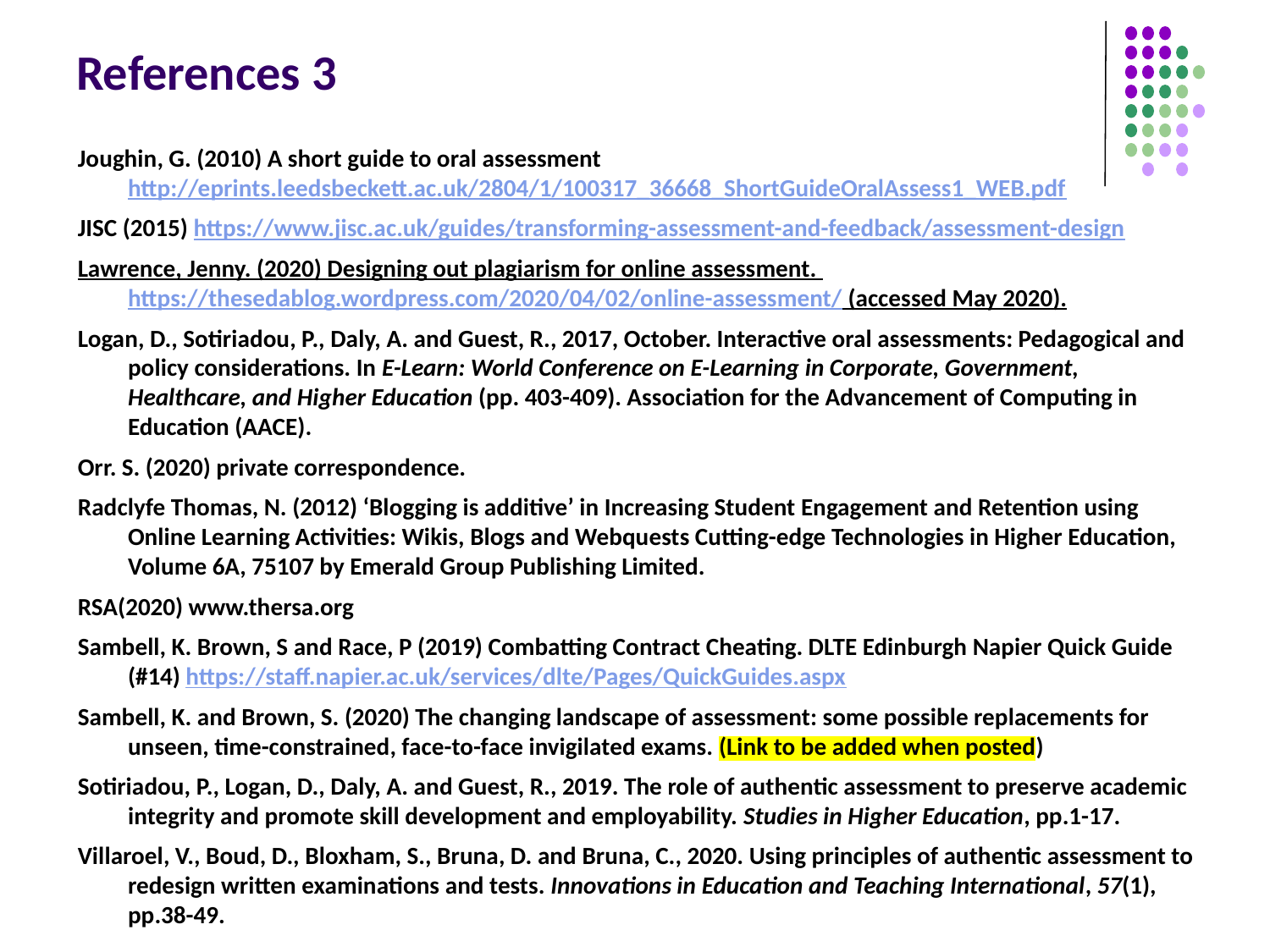

# References 3
Joughin, G. (2010) A short guide to oral assessment http://eprints.leedsbeckett.ac.uk/2804/1/100317_36668_ShortGuideOralAssess1_WEB.pdf
JISC (2015) https://www.jisc.ac.uk/guides/transforming-assessment-and-feedback/assessment-design
Lawrence, Jenny. (2020) Designing out plagiarism for online assessment. https://thesedablog.wordpress.com/2020/04/02/online-assessment/ (accessed May 2020).
Logan, D., Sotiriadou, P., Daly, A. and Guest, R., 2017, October. Interactive oral assessments: Pedagogical and policy considerations. In E-Learn: World Conference on E-Learning in Corporate, Government, Healthcare, and Higher Education (pp. 403-409). Association for the Advancement of Computing in Education (AACE).
Orr. S. (2020) private correspondence.
Radclyfe Thomas, N. (2012) ‘Blogging is additive’ in Increasing Student Engagement and Retention using Online Learning Activities: Wikis, Blogs and Webquests Cutting-edge Technologies in Higher Education, Volume 6A, 75107 by Emerald Group Publishing Limited.
RSA(2020) www.thersa.org
Sambell, K. Brown, S and Race, P (2019) Combatting Contract Cheating. DLTE Edinburgh Napier Quick Guide (#14) https://staff.napier.ac.uk/services/dlte/Pages/QuickGuides.aspx
Sambell, K. and Brown, S. (2020) The changing landscape of assessment: some possible replacements for unseen, time-constrained, face-to-face invigilated exams. (Link to be added when posted)
Sotiriadou, P., Logan, D., Daly, A. and Guest, R., 2019. The role of authentic assessment to preserve academic integrity and promote skill development and employability. Studies in Higher Education, pp.1-17.
Villaroel, V., Boud, D., Bloxham, S., Bruna, D. and Bruna, C., 2020. Using principles of authentic assessment to redesign written examinations and tests. Innovations in Education and Teaching International, 57(1), pp.38-49.